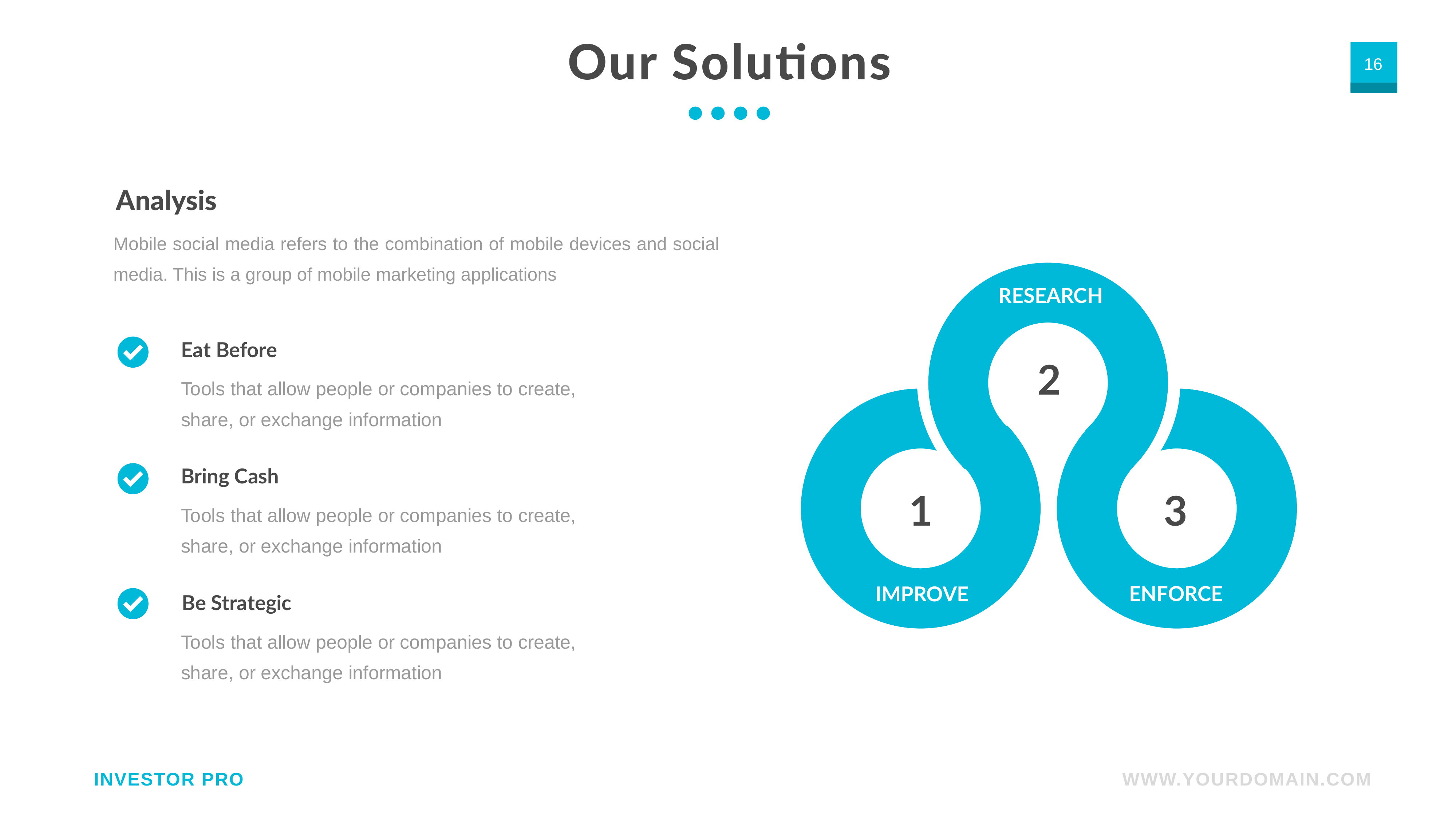

Our Solutions

Analysis
Mobile social media refers to the combination of mobile devices and social media. This is a group of mobile marketing applications

RESEARCH
Eat Before

2
Tools that allow people or companies to create, share, or exchange information

Bring Cash

1
3
Tools that allow people or companies to create, share, or exchange information
ENFORCE
IMPROVE
Be Strategic

Tools that allow people or companies to create, share, or exchange information